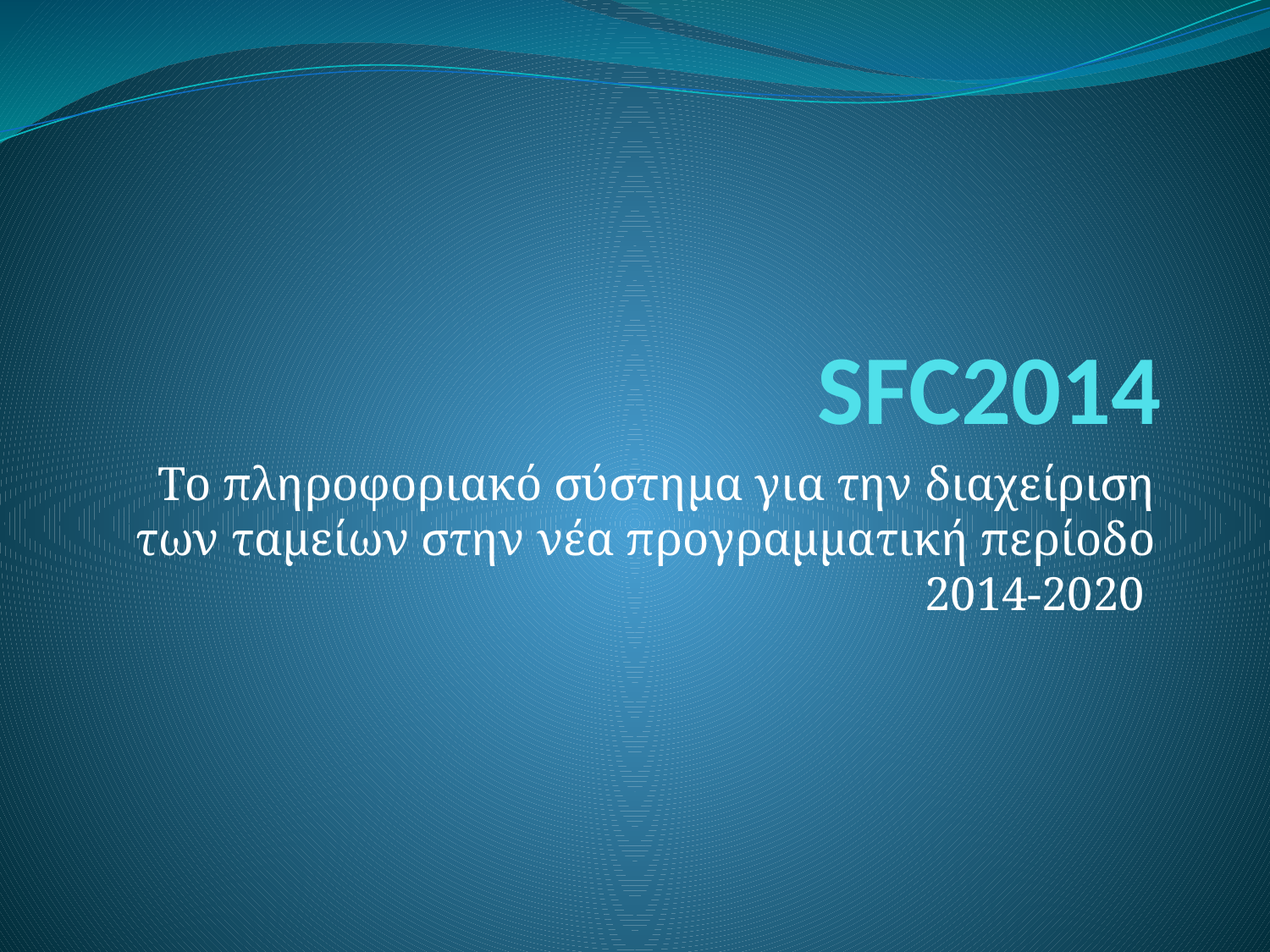

# SFC2014
Το πληροφοριακό σύστημα για την διαχείριση των ταμείων στην νέα προγραμματική περίοδο 2014-2020